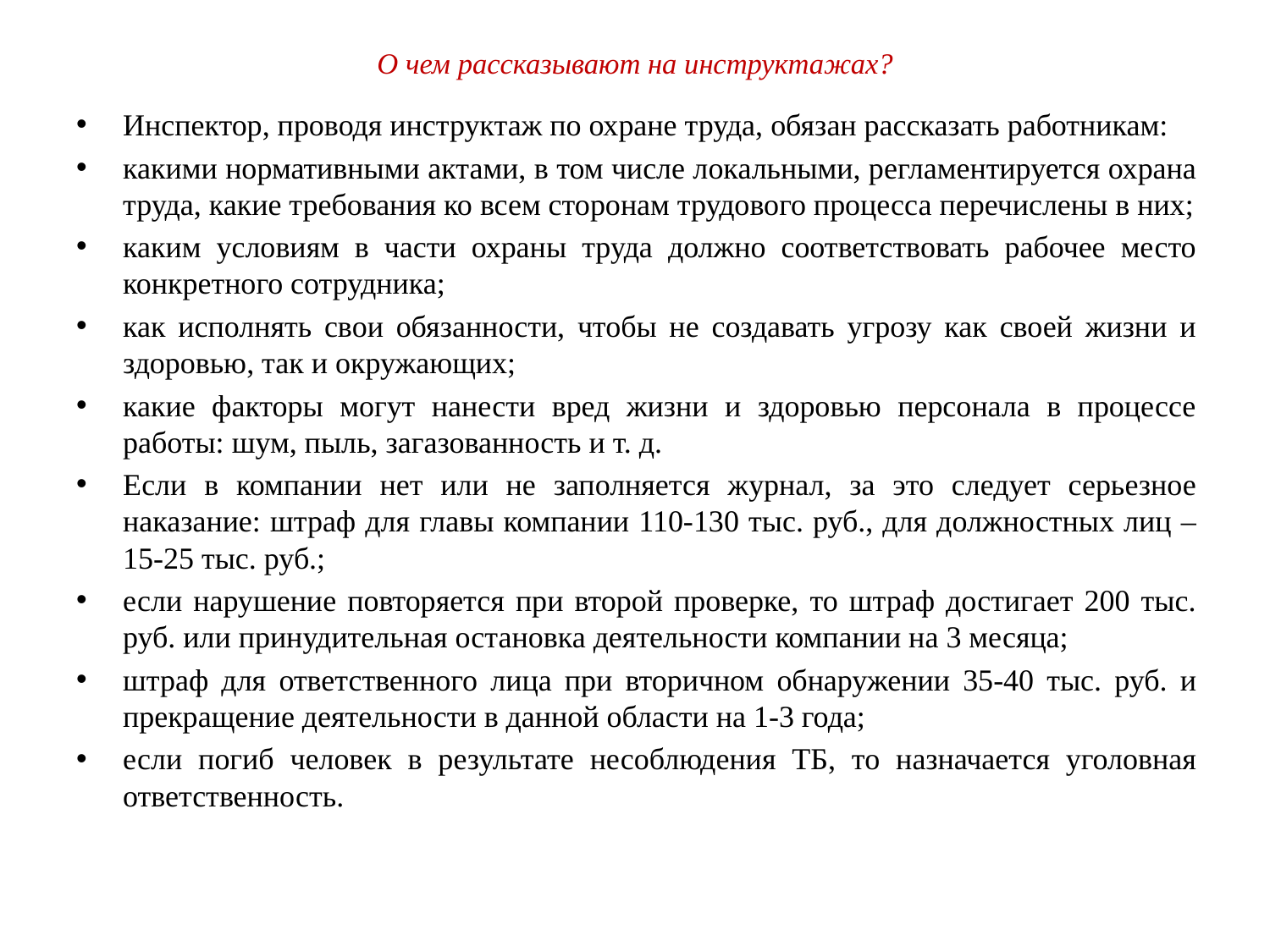

# О чем рассказывают на инструктажах?
Инспектор, проводя инструктаж по охране труда, обязан рассказать работникам:
какими нормативными актами, в том числе локальными, регламентируется охрана труда, какие требования ко всем сторонам трудового процесса перечислены в них;
каким условиям в части охраны труда должно соответствовать рабочее место конкретного сотрудника;
как исполнять свои обязанности, чтобы не создавать угрозу как своей жизни и здоровью, так и окружающих;
какие факторы могут нанести вред жизни и здоровью персонала в процессе работы: шум, пыль, загазованность и т. д.
Если в компании нет или не заполняется журнал, за это следует серьезное наказание: штраф для главы компании 110-130 тыс. руб., для должностных лиц – 15-25 тыс. руб.;
если нарушение повторяется при второй проверке, то штраф достигает 200 тыс. руб. или принудительная остановка деятельности компании на 3 месяца;
штраф для ответственного лица при вторичном обнаружении 35-40 тыс. руб. и прекращение деятельности в данной области на 1-3 года;
если погиб человек в результате несоблюдения ТБ, то назначается уголовная ответственность.